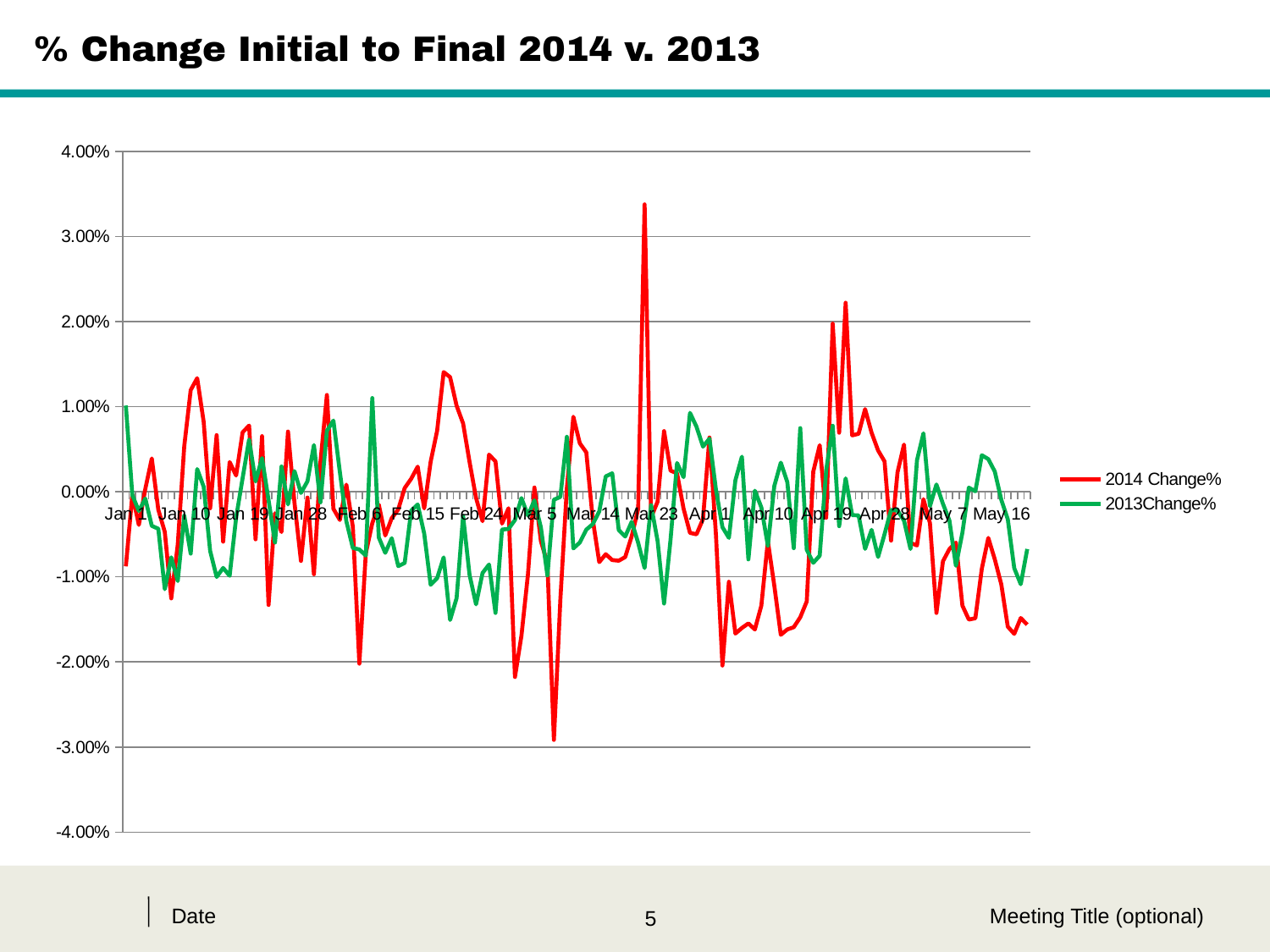

# % Change Initial to Final 2014 v. 2013

### Chart

| Category | 2014 Change% | 2013Change% |
|---|---|---|
| Jan 1 | -0.008770323094608429 | 0.0101361142029242 |
| Jan 2 | -0.0003444551752058425 | -0.00041729013123039467 |
| Jan 3 | -0.0038965297480158478 | -0.0022624898031486256 |
| Jan 4 | 0.0003364947261960947 | -0.0008006735117468639 |
| Jan 5 | 0.0039167837052909125 | -0.004008913857597133 |
| Jan 6 | -0.0021104809460096544 | -0.0043467912096886736 |
| Jan 7 | -0.0047203951936568 | -0.011446619022326302 |
| Jan 8 | -0.012532577770928468 | -0.00770309095218334 |
| Jan 9 | -0.00622612515626231 | -0.010489411996887972 |
| Jan 10 | 0.005354188155300577 | -0.002812479867966542 |
| Jan 11 | 0.011950547828411727 | -0.007272673919600196 |
| Jan 12 | 0.013352512962222061 | 0.0026727520984182727 |
| Jan 13 | 0.008201735510212013 | 0.0005900912948863793 |
| Jan 14 | -0.00194079749781589 | -0.006961469242634917 |
| Jan 15 | 0.006659150332958525 | -0.01001173071378359 |
| Jan 16 | -0.005867908383234241 | -0.00895485523143727 |
| Jan 17 | 0.003502837153107861 | -0.009877935805645168 |
| Jan 18 | 0.0019062307202092827 | -0.003068053223995395 |
| Jan 19 | 0.006983594042891139 | 0.001597408786488713 |
| Jan 20 | 0.007778990967815959 | 0.006139412885645988 |
| Jan 21 | -0.005592419459393989 | 0.001216703365401938 |
| Jan 22 | 0.006533738241145251 | 0.003959280778940304 |
| Jan 23 | -0.013302074467266136 | -0.0009843179800191086 |
| Jan 24 | -0.0025294456555567746 | -0.0059595535063163485 |
| Jan 25 | -0.004731990742417531 | 0.0029744432522326777 |
| Jan 26 | 0.007078634996579121 | -0.0014832722996373133 |
| Jan 27 | -0.0013010922892177858 | 0.0024303857460219605 |
| Jan 28 | -0.00812476584020932 | -0.00014224399422909845 |
| Jan 29 | -0.0006885633920760371 | 0.0012263054963119271 |
| Jan 30 | -0.009691034580621176 | 0.0054907061685396255 |
| Jan 31 | 0.003432341643964688 | -0.0012480704791073796 |
| Feb 1 | 0.011372020941935443 | 0.007157690907115895 |
| Feb 2 | -0.0020031406230577933 | 0.008366437849266424 |
| Feb 3 | -0.0033180038751676982 | 0.0023394680474975527 |
| Feb 4 | 0.0008402434398132859 | -0.003467211269300507 |
| Feb 5 | -0.0041163862071216745 | -0.006608643447305567 |
| Feb 6 | -0.020201683764380998 | -0.006783785323091493 |
| Feb 7 | -0.007251255025433896 | -0.007502247492547637 |
| Feb 8 | -0.0036867935916894113 | 0.011016652014082171 |
| Feb 9 | -0.0015176136315551041 | -0.005371241074827398 |
| Feb 10 | -0.0051385211248184326 | -0.007184594431091585 |
| Feb 11 | -0.0030988165282491396 | -0.005462527012967141 |
| Feb 12 | -0.0020798227498761055 | -0.008746751444017486 |
| Feb 13 | 0.0004408160431246847 | -0.00836815716929998 |
| Feb 14 | 0.0015348207434800684 | -0.0022244821224576272 |
| Feb 15 | 0.002954150409704152 | -0.001498489546037139 |
| Feb 16 | -0.0019611941796867974 | -0.0049117321508496264 |
| Feb 17 | 0.0035277539839026623 | -0.010932698952595146 |
| Feb 18 | 0.007183930138376106 | -0.010146152156292127 |
| Feb 19 | 0.014069555528260322 | -0.007718394997346028 |
| Feb 20 | 0.013473427463057098 | -0.015067853063240743 |
| Feb 21 | 0.01011778180160091 | -0.012511012308100991 |
| Feb 22 | 0.008034945254356263 | -0.002847876417771824 |
| Feb 23 | 0.003513631893932654 | -0.009769103065986781 |
| Feb 24 | -0.000725062771089554 | -0.013229723753287424 |
| Feb 25 | -0.0034666119799294853 | -0.00954744324569008 |
| Feb 26 | 0.004371854090498837 | -0.008552890236741354 |
| Feb 27 | 0.003571556245805343 | -0.014238439420049823 |
| Feb 28 | -0.0037460829372942582 | -0.004442289263934824 |
| Mar 1 | -0.0019369560407605775 | -0.004376298560979296 |
| Mar 2 | -0.02176955538935235 | -0.003321495387432086 |
| Mar 3 | -0.016921032868292437 | -0.0007486827260020966 |
| Mar 4 | -0.009726521782918008 | -0.0027965288721413105 |
| Mar 5 | 0.0005074098390480279 | -0.0010101051439799274 |
| Mar 6 | -0.005807143093674643 | -0.004200873569590109 |
| Mar 7 | -0.008390730932702676 | -0.009830717871156353 |
| Mar 8 | -0.029161811987880648 | -0.0009325273134015061 |
| Mar 9 | -0.012691725925527966 | -0.0006136574130894723 |
| Mar 10 | 0.0004132096903137968 | 0.006461122836708776 |
| Mar 11 | 0.008813459275216873 | -0.0066588923837982384 |
| Mar 12 | 0.005701341237654198 | -0.005966882011134222 |
| Mar 13 | 0.004631191340246439 | -0.0044484640813431285 |
| Mar 14 | -0.003293520768379725 | -0.003801453386070771 |
| Mar 15 | -0.008270777292119886 | -0.002321155670047698 |
| Mar 16 | -0.007340861619959617 | 0.001806023429567342 |
| Mar 17 | -0.008028265697183241 | 0.0021724782480843493 |
| Mar 18 | -0.008106754292656755 | -0.004496703820437811 |
| Mar 19 | -0.007675398593843036 | -0.005261966970255072 |
| Mar 20 | -0.0052303013942387715 | -0.003531329588443058 |
| Mar 21 | -0.002016567283367816 | -0.005994342256556152 |
| Mar 22 | 0.03377283873861178 | -0.008966873434493108 |
| Mar 23 | -0.00302690832951615 | -0.0015838497047146335 |
| Mar 24 | -0.001162988595701023 | -0.0057819644481846505 |
| Mar 25 | 0.00712810831162851 | -0.013134897101190611 |
| Mar 26 | 0.0024926710034163637 | -0.005622365685936605 |
| Mar 27 | 0.0021652956361165893 | 0.0033832153487436648 |
| Mar 28 | -0.0019703304234907773 | 0.0017207609501276365 |
| Mar 29 | -0.004834495455025168 | 0.00927244802562461 |
| Mar 30 | -0.00500560195151088 | 0.007643272271078719 |
| Mar 31 | -0.0032126981041781105 | 0.005309209776882942 |
| Apr 1 | 0.006376388298923933 | 0.00624046601989482 |
| Apr 2 | -0.005051488021360278 | 0.00024452338771490203 |
| Apr 3 | -0.020417408475458473 | -0.0041662178050212205 |
| Apr 4 | -0.010582266678725217 | -0.005419286846058666 |
| Apr 5 | -0.016663308530050693 | 0.0013582902531999936 |
| Apr 6 | -0.016008677992611225 | 0.00412485310177412 |
| Apr 7 | -0.015471515517926896 | -0.007948070553572632 |
| Apr 8 | -0.016183472811499316 | 0.00012736228551657867 |
| Apr 9 | -0.01338416209295475 | -0.0018367773910572215 |
| Apr 10 | -0.005799264532028971 | -0.006336655166804775 |
| Apr 11 | -0.011029540885375133 | 0.0006759378094151286 |
| Apr 12 | -0.016814078955665505 | 0.0034258681031652544 |
| Apr 13 | -0.01617835996610415 | 0.0011593297088308477 |
| Apr 14 | -0.015918019387156614 | -0.006629705950071818 |
| Apr 15 | -0.014759745311855484 | 0.00748132139139132 |
| Apr 16 | -0.012889913624717092 | -0.0068225760715324175 |
| Apr 17 | 0.0023582387440502567 | -0.008348329950738673 |
| Apr 18 | 0.005474215858218965 | -0.007517018317035141 |
| Apr 19 | -0.0030607112538729355 | 0.0025338172935618106 |
| Apr 20 | 0.019761658762504904 | 0.007761265998748216 |
| Apr 21 | 0.0069426125104549135 | -0.004049011086422696 |
| Apr 22 | 0.022216063728017266 | 0.0015772740732935813 |
| Apr 23 | 0.006632021273684321 | -0.0027424593326758565 |
| Apr 24 | 0.006815843482595714 | -0.002781908760616131 |
| Apr 25 | 0.009715008257339857 | -0.006713903581242282 |
| Apr 26 | 0.006941938315002847 | -0.004479025075006738 |
| Apr 27 | 0.0048556924630851215 | -0.007662151358747501 |
| Apr 28 | 0.003571093761217247 | -0.004987455656589402 |
| Apr 29 | -0.005741948383079403 | -0.0021457687045500743 |
| Apr 30 | 0.0023074067792435288 | -0.0022124846658194332 |
| May 1 | 0.005551451457405131 | -0.0033886040468214616 |
| May 2 | -0.006014140594281108 | -0.006722258674125246 |
| May 3 | -0.006308644538386604 | 0.0037183951218866178 |
| May 4 | -0.0008766356678318462 | 0.006871528363168358 |
| May 5 | -0.0036854813665094777 | -0.0016997143159823273 |
| May 6 | -0.014239630676023102 | 0.000860179828640902 |
| May 7 | -0.008168447356485569 | -0.0014136986998900156 |
| May 8 | -0.006743331620435759 | -0.0033765023249023116 |
| May 9 | -0.00597551806694506 | -0.008699807243183276 |
| May 10 | -0.013379404490994017 | -0.0048134345892747845 |
| May 11 | -0.01502107760274691 | 0.00048643757729360695 |
| May 12 | -0.014860828120088907 | 5.982968836838584e-05 |
| May 13 | -0.009027098862184915 | 0.004295904918361083 |
| May 14 | -0.005423749830913591 | 0.0038388645085461956 |
| May 15 | -0.007947118213381699 | 0.0023806281224410812 |
| May 16 | -0.010887756011350655 | -0.0009396974677311856 |
| May 17 | -0.01585593054419804 | -0.0032483495379633867 |
| May 18 | -0.01670165731855525 | -0.008979675772397146 |
| May 19 | -0.014840933290029936 | -0.01086758531301371 |
| May 20 | -0.015623153611057296 | -0.006731099630098348 |
Date
Meeting Title (optional)